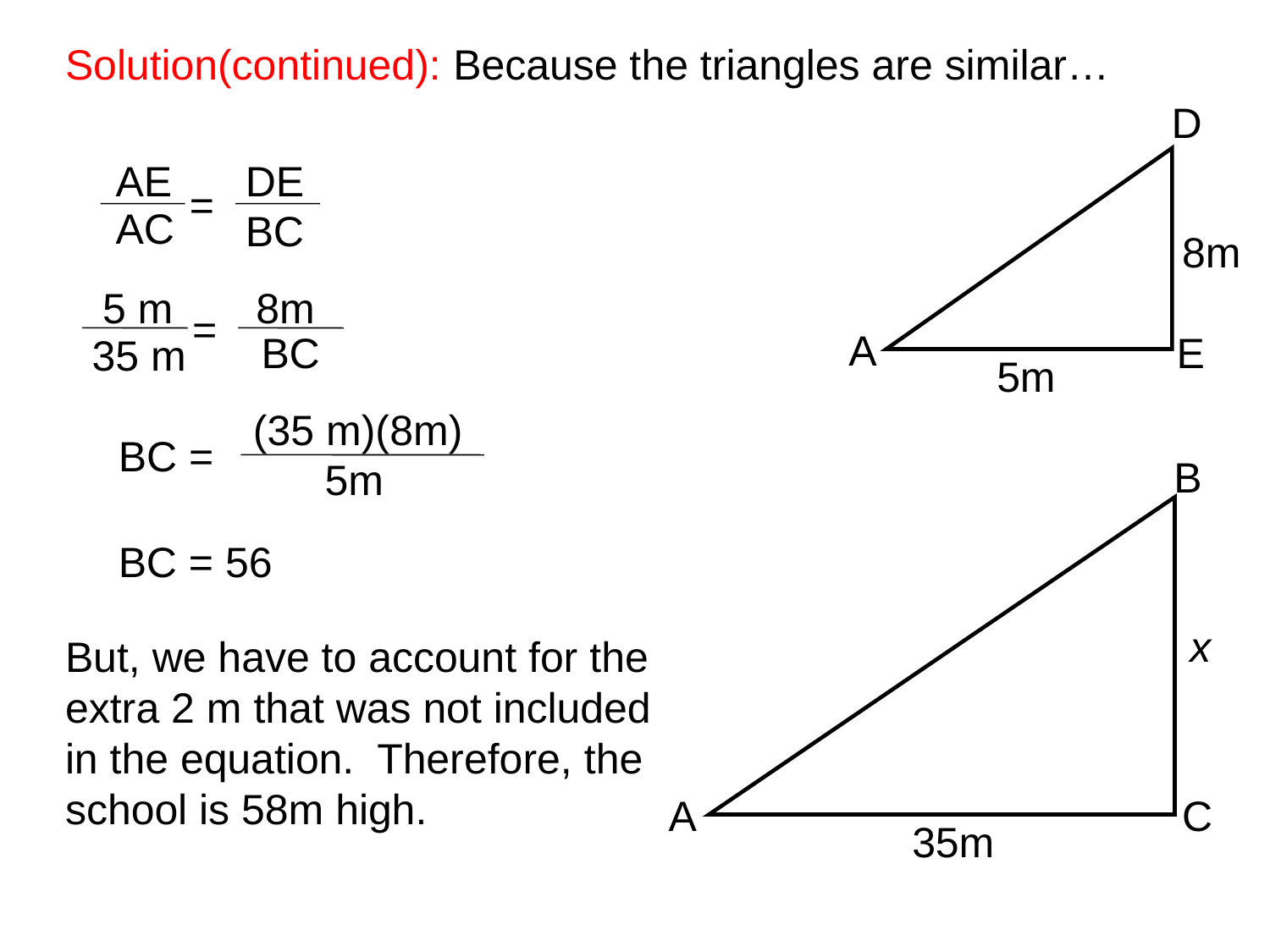

Solution(continued): Because the triangles are similar…
D

A
E
B

A
C
8m
5m
x
35m
AE
AC

=
DE
BC

5 m
35 m

=
8m
BC

(35 m)(8m)
5m

BC =
BC = 56
But, we have to account for the extra 2 m that was not included in the equation.  Therefore, the school is 58m high.